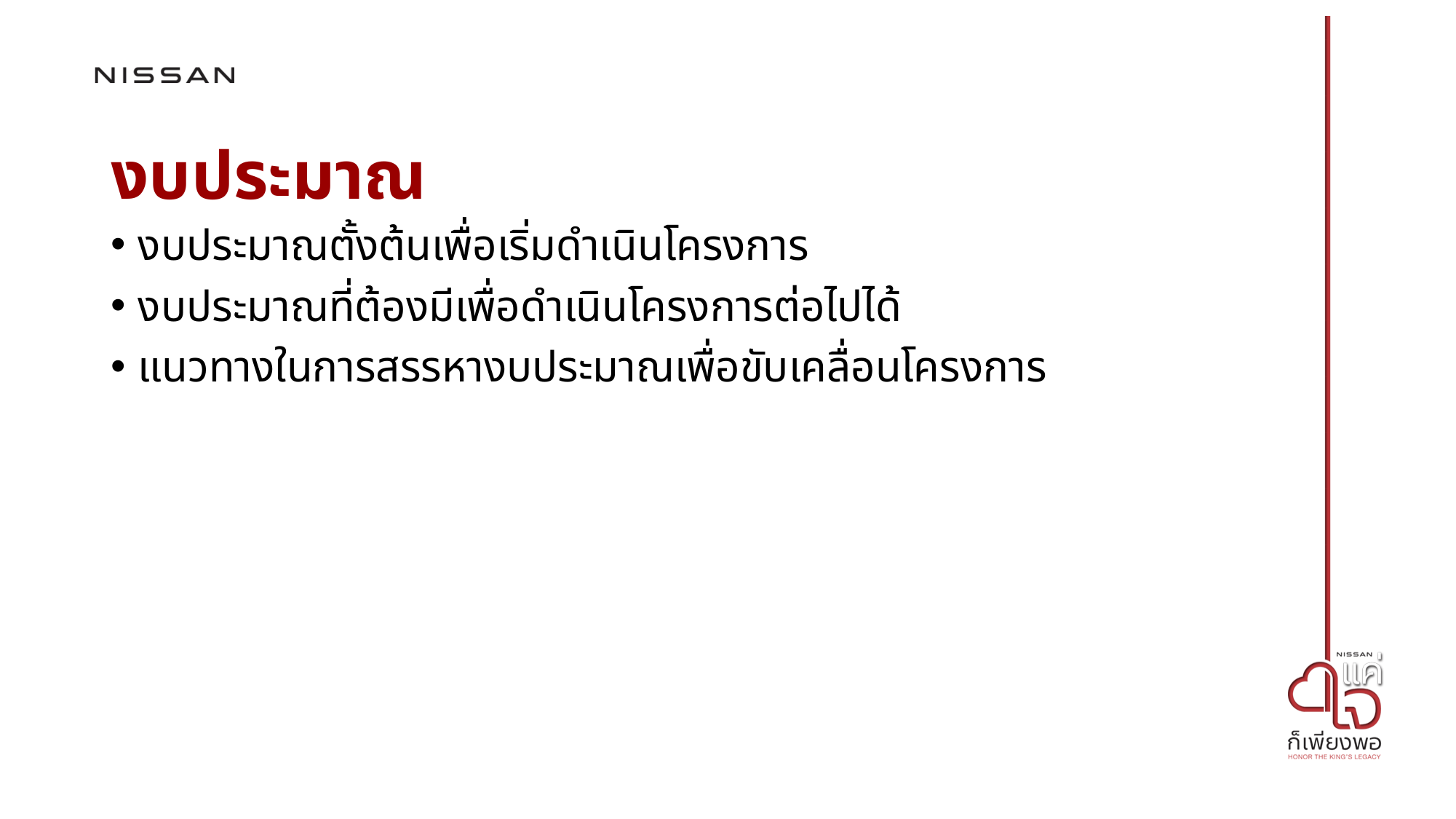

# งบประมาณ
งบประมาณตั้งต้นเพื่อเริ่มดำเนินโครงการ
งบประมาณที่ต้องมีเพื่อดำเนินโครงการต่อไปได้
แนวทางในการสรรหางบประมาณเพื่อขับเคลื่อนโครงการ